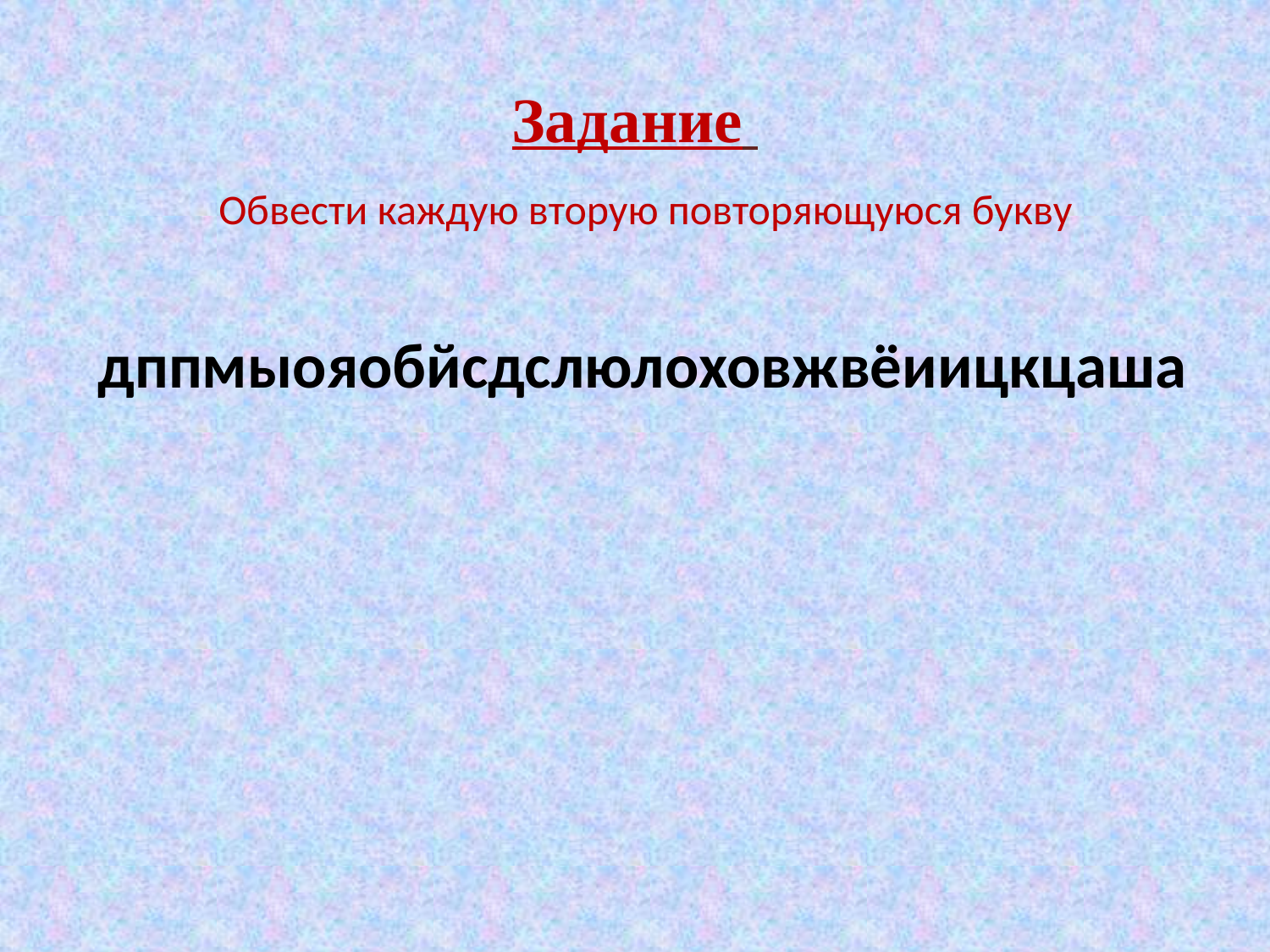

# Задание
Обвести каждую вторую повторяющуюся букву

дппмыояобйсдслюлоховжвёиицкцаша